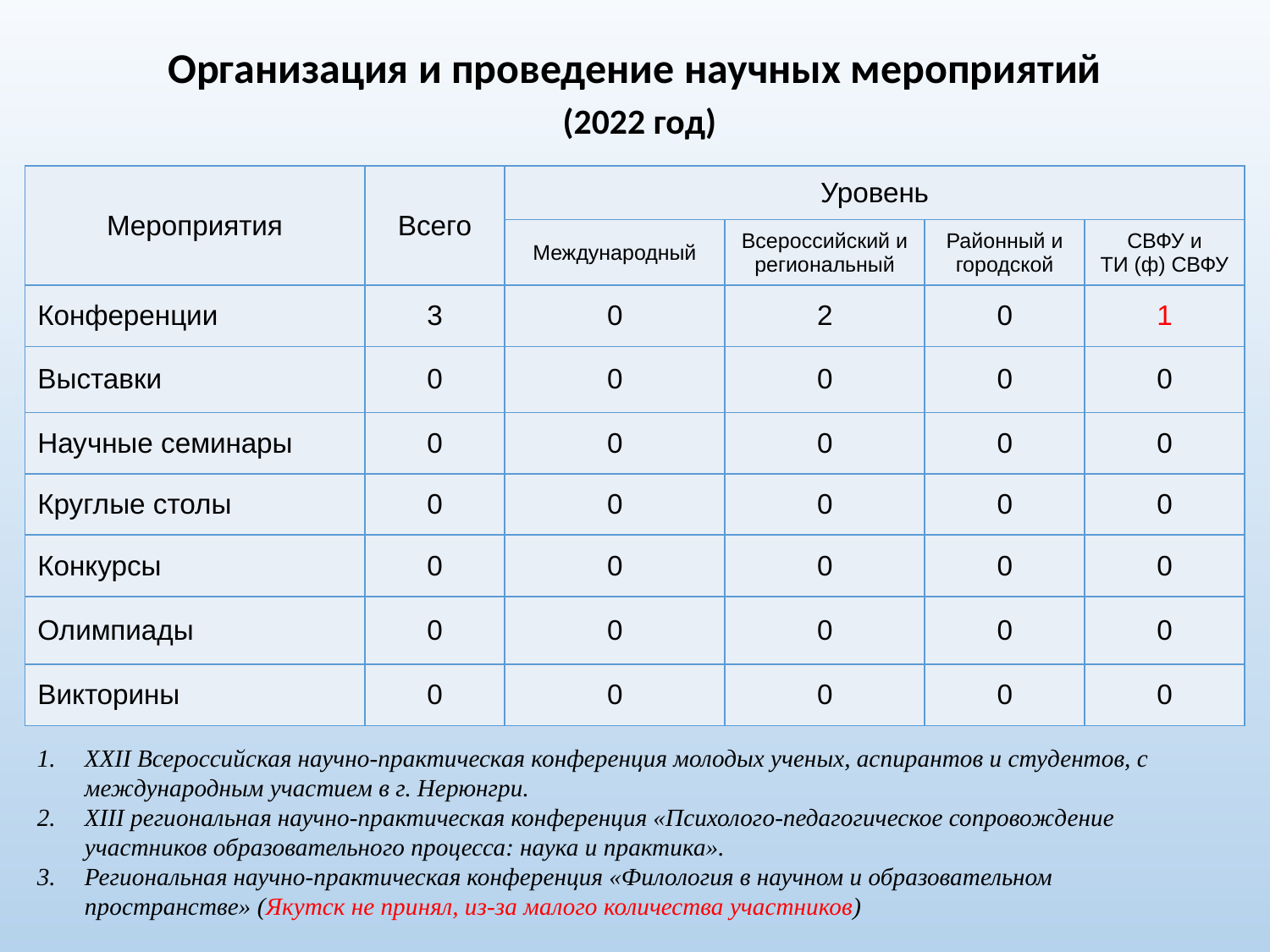

Организация и проведение научных мероприятий
 (2022 год)
| Мероприятия | Всего | Уровень |  |  |  |
| --- | --- | --- | --- | --- | --- |
|  |  | Международный | Всероссийский и региональный | Районный и городской | СВФУ и ТИ (ф) СВФУ |
| Конференции | 3 | 0 | 2 | 0 | 1 |
| Выставки | 0 | 0 | 0 | 0 | 0 |
| Научные семинары | 0 | 0 | 0 | 0 | 0 |
| Круглые столы | 0 | 0 | 0 | 0 | 0 |
| Конкурсы | 0 | 0 | 0 | 0 | 0 |
| Олимпиады | 0 | 0 | 0 | 0 | 0 |
| Викторины | 0 | 0 | 0 | 0 | 0 |
XXII Всероссийская научно-практическая конференция молодых ученых, аспирантов и студентов, с международным участием в г. Нерюнгри.
XIII региональная научно-практическая конференция «Психолого-педагогическое сопровождение участников образовательного процесса: наука и практика».
Региональная научно-практическая конференция «Филология в научном и образовательном пространстве» (Якутск не принял, из-за малого количества участников)